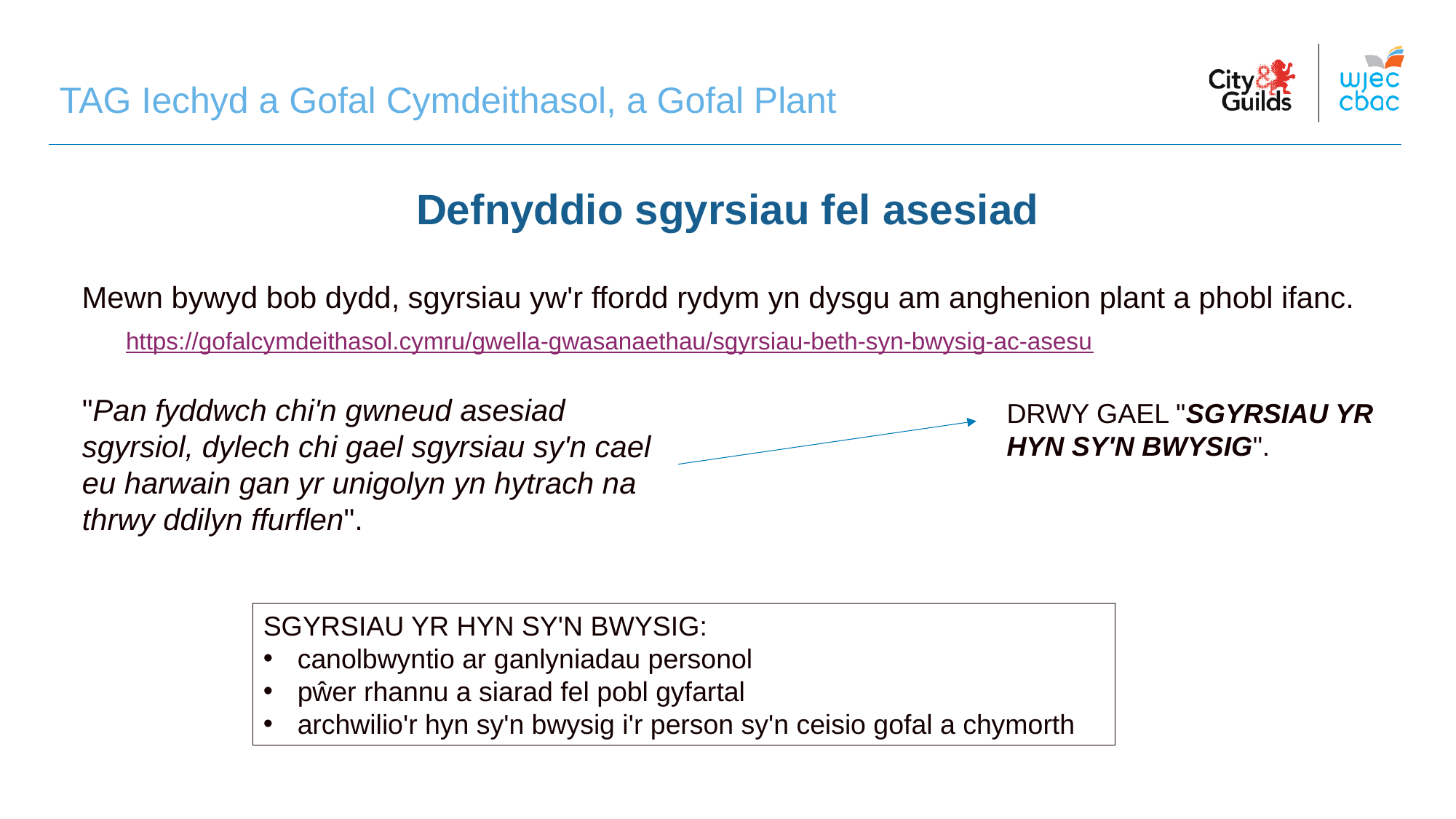

# TAG Iechyd a Gofal Cymdeithasol, a Gofal Plant
Defnyddio sgyrsiau fel asesiad

Mewn bywyd bob dydd, sgyrsiau yw'r ffordd rydym yn dysgu am anghenion plant a phobl ifanc.
https://gofalcymdeithasol.cymru/gwella-gwasanaethau/sgyrsiau-beth-syn-bwysig-ac-asesu
"Pan fyddwch chi'n gwneud asesiad sgyrsiol, dylech chi gael sgyrsiau sy'n cael eu harwain gan yr unigolyn yn hytrach na thrwy ddilyn ffurflen".
DRWY GAEL "SGYRSIAU YR HYN SY'N BWYSIG".
SGYRSIAU YR HYN SY'N BWYSIG:
canolbwyntio ar ganlyniadau personol
pŵer rhannu a siarad fel pobl gyfartal
archwilio'r hyn sy'n bwysig i'r person sy'n ceisio gofal a chymorth